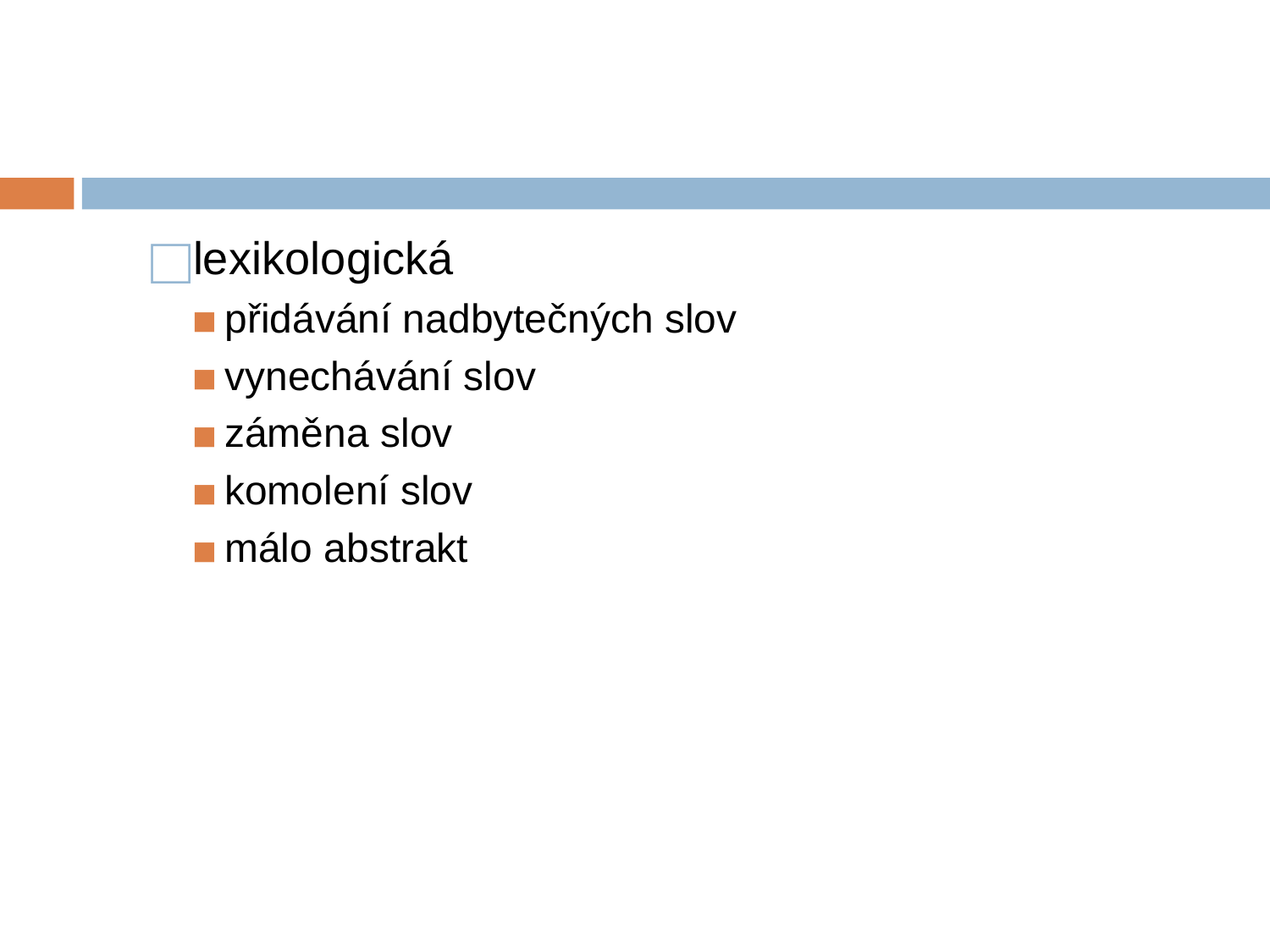

#
lexikologická
přidávání nadbytečných slov
vynechávání slov
záměna slov
komolení slov
málo abstrakt